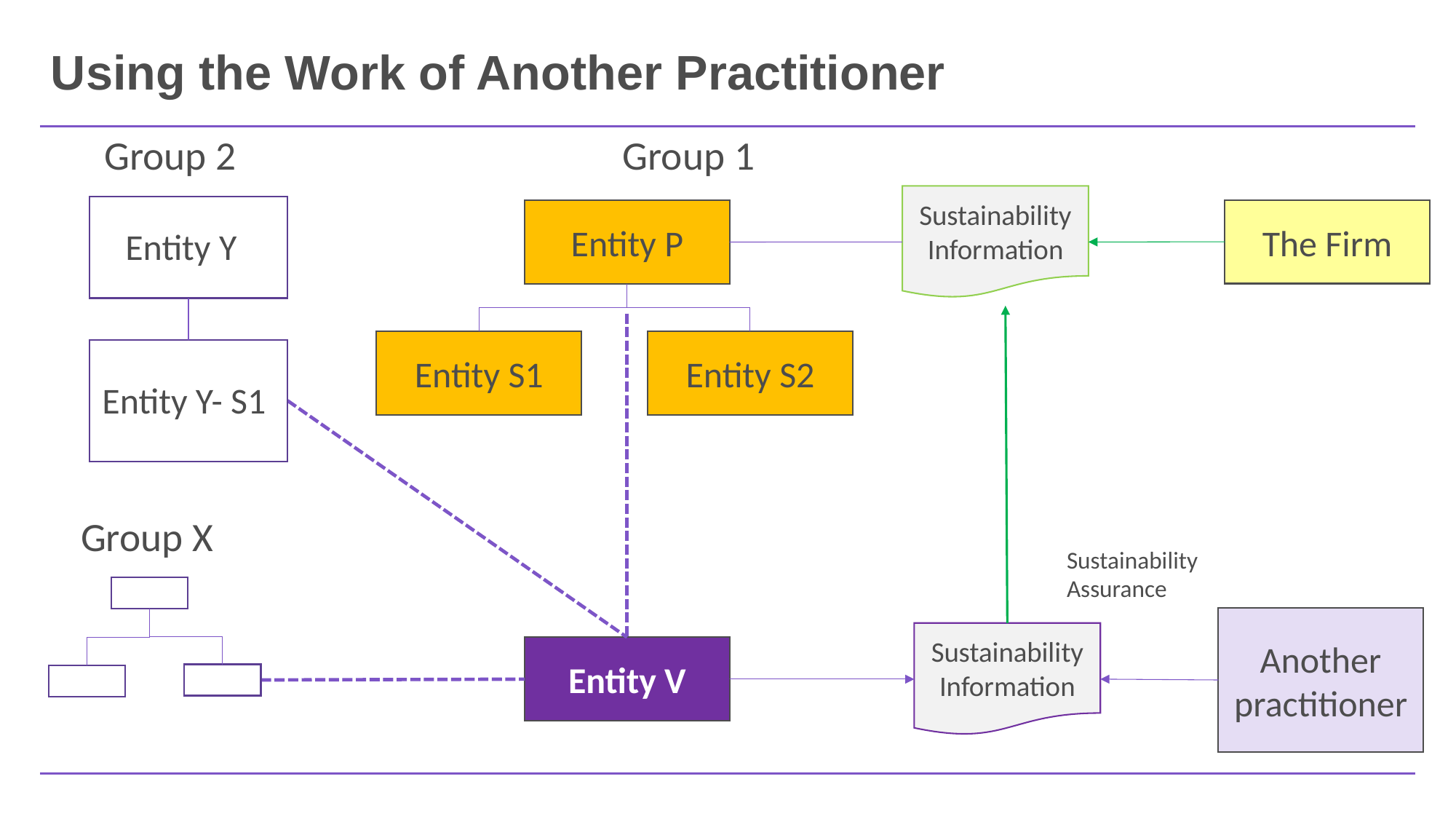

# Using the Work of Another Practitioner
Group 1
Group 2
Sustainability Information

The Firm
Entity P
Entity Y
Entity S1
Entity S2

Entity Y- S1
Group X
Sustainability Assurance

Another practitioner
Sustainability Information
Entity V